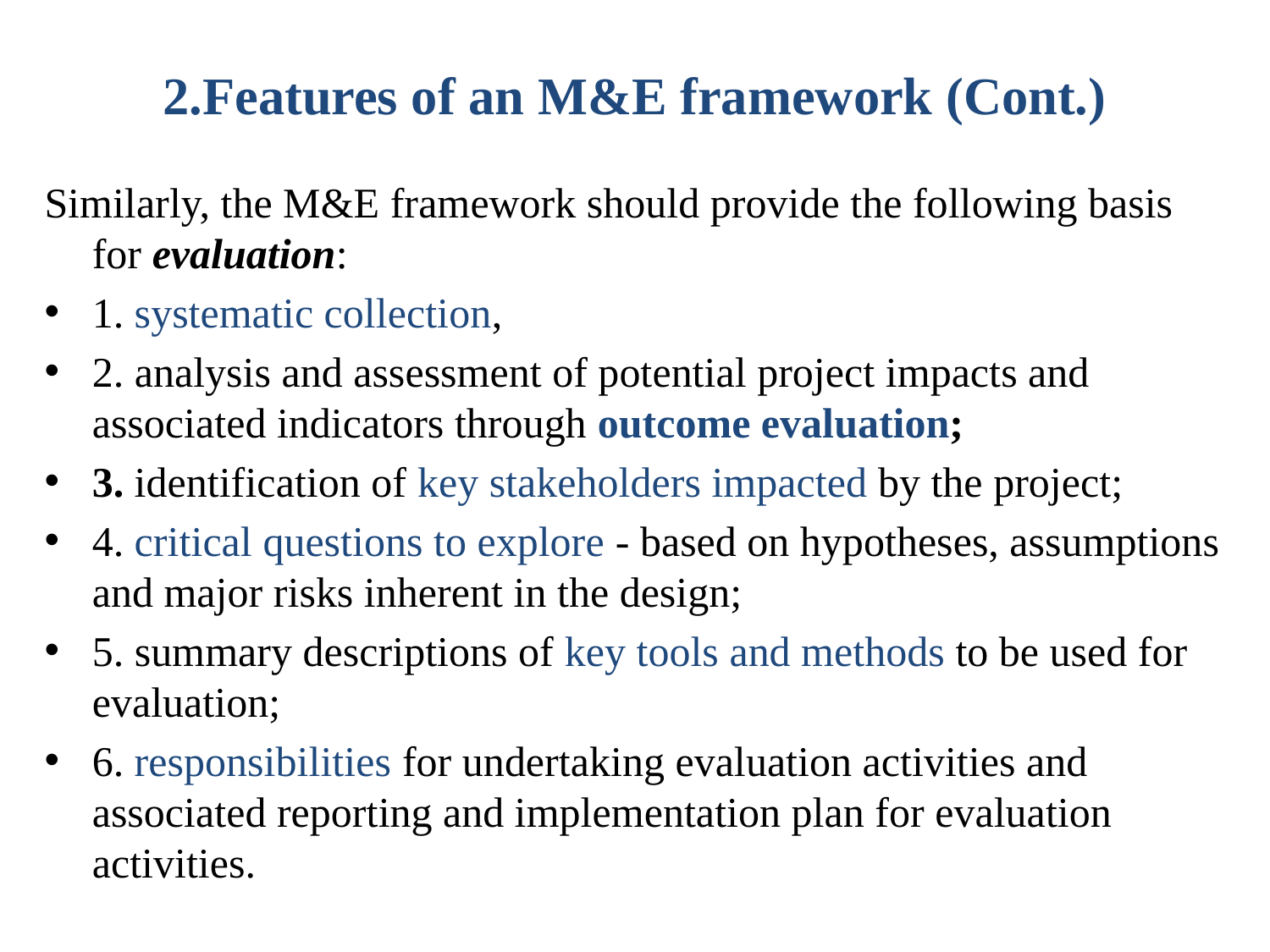

# 2.Features of an M&E framework (Cont.)
Similarly, the M&E framework should provide the following basis for evaluation:
1. systematic collection,
2. analysis and assessment of potential project impacts and associated indicators through outcome evaluation;
3. identification of key stakeholders impacted by the project;
4. critical questions to explore - based on hypotheses, assumptions and major risks inherent in the design;
5. summary descriptions of key tools and methods to be used for evaluation;
6. responsibilities for undertaking evaluation activities and associated reporting and implementation plan for evaluation activities.